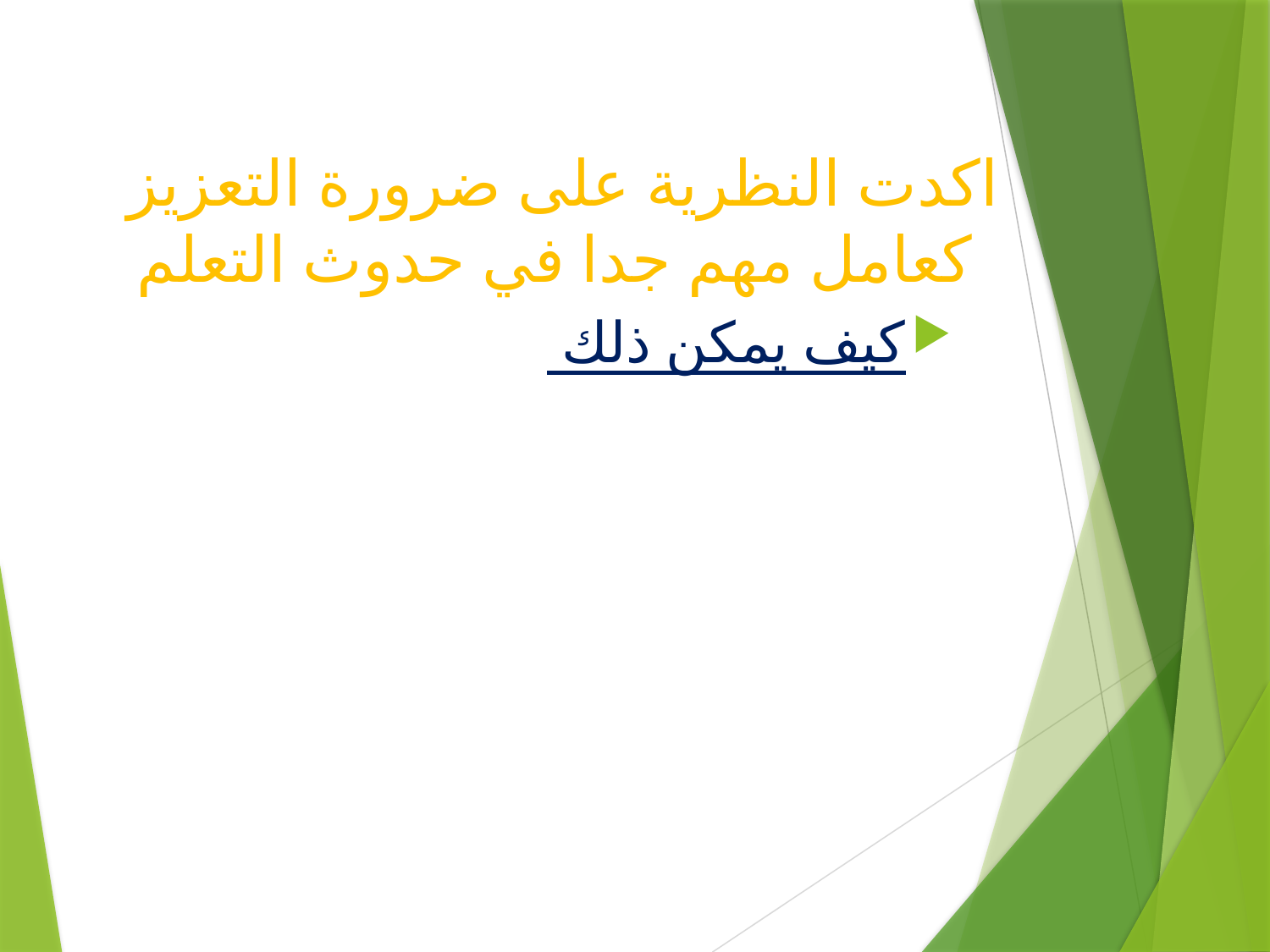

# اكدت النظرية على ضرورة التعزيز كعامل مهم جدا في حدوث التعلم
كيف يمكن ذلك ؟؟